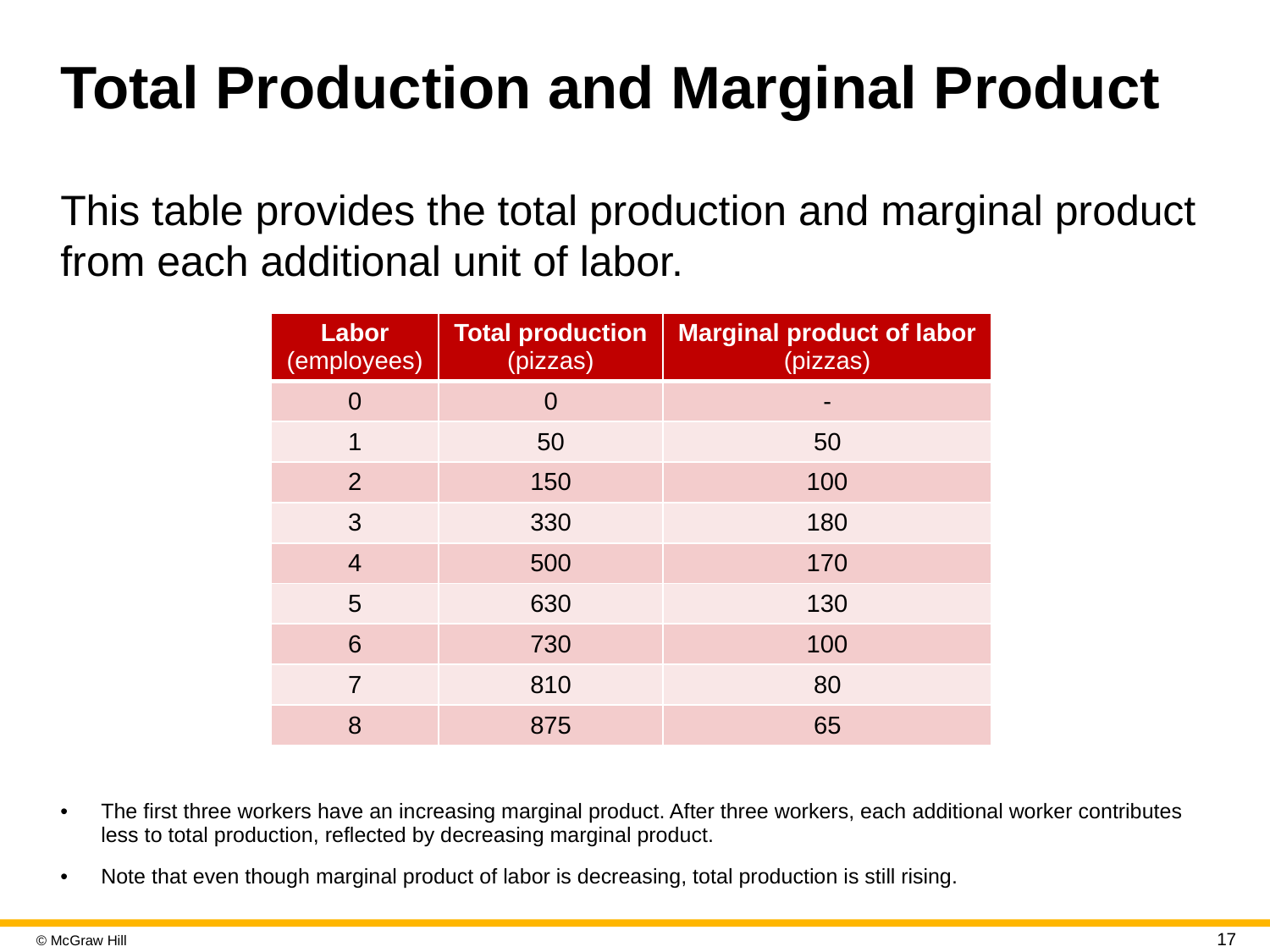

# Total Production and Marginal Product
This table provides the total production and marginal product from each additional unit of labor.
| Labor (employees) | Total production (pizzas) | Marginal product of labor (pizzas) |
| --- | --- | --- |
| 0 | 0 | - |
| 1 | 50 | 50 |
| 2 | 150 | 100 |
| 3 | 330 | 180 |
| 4 | 500 | 170 |
| 5 | 630 | 130 |
| 6 | 730 | 100 |
| 7 | 810 | 80 |
| 8 | 875 | 65 |
The first three workers have an increasing marginal product. After three workers, each additional worker contributes less to total production, reflected by decreasing marginal product.
Note that even though marginal product of labor is decreasing, total production is still rising.